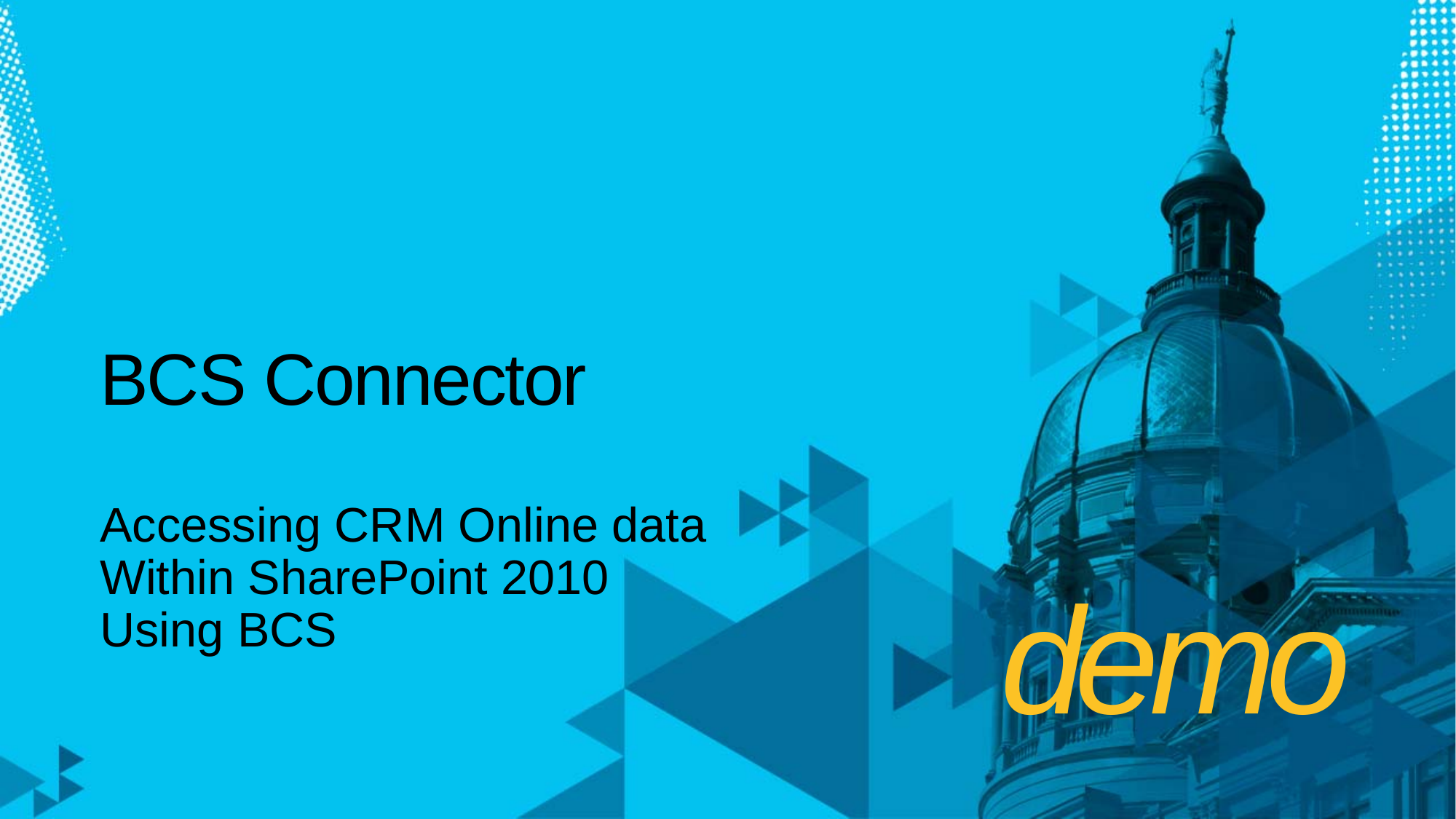

# BCS Connector
Accessing CRM Online data
Within SharePoint 2010
Using BCS
demo